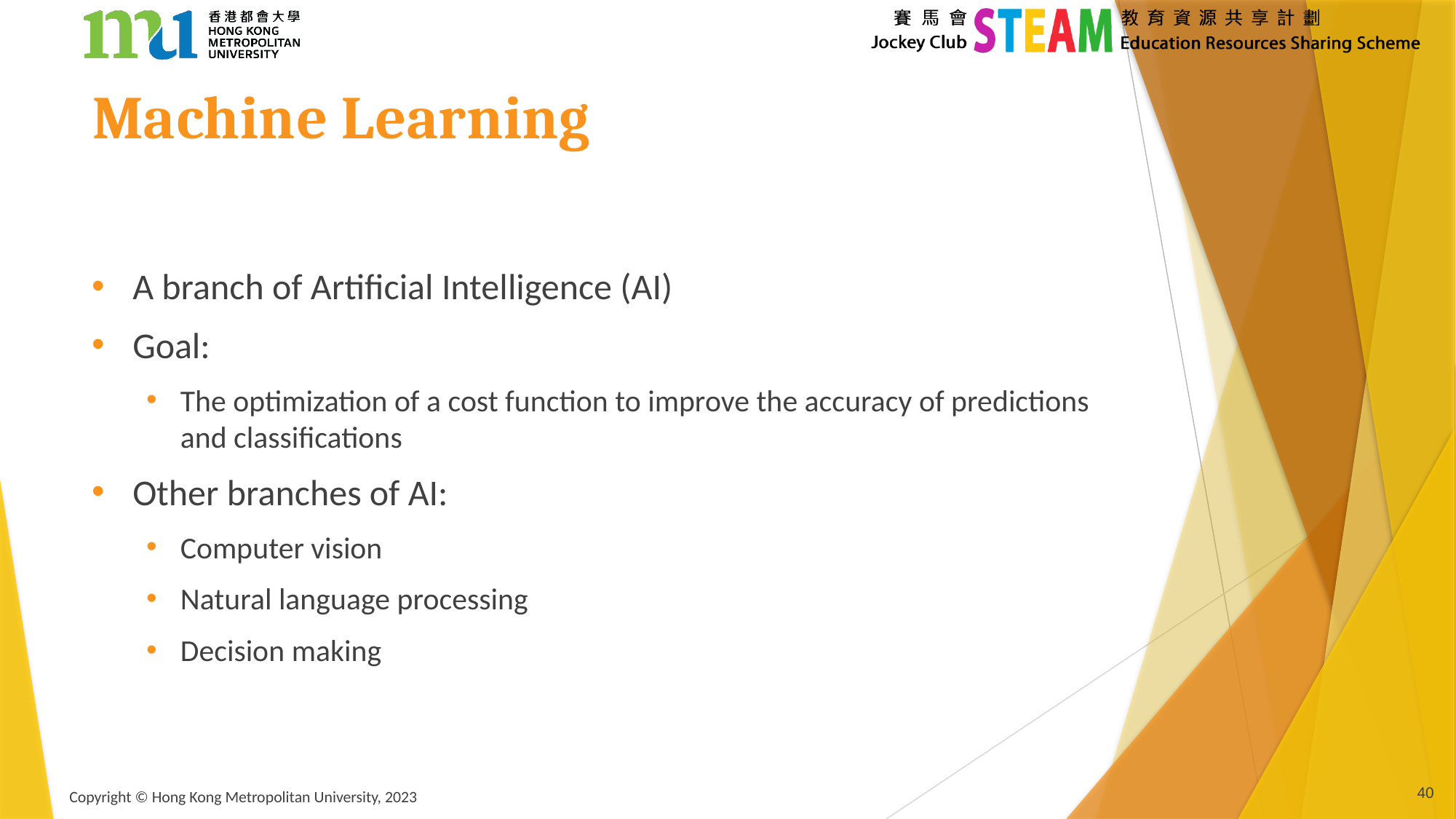

# Machine Learning
A branch of Artificial Intelligence (AI)
Goal:
The optimization of a cost function to improve the accuracy of predictions and classifications
Other branches of AI:
Computer vision
Natural language processing
Decision making

40